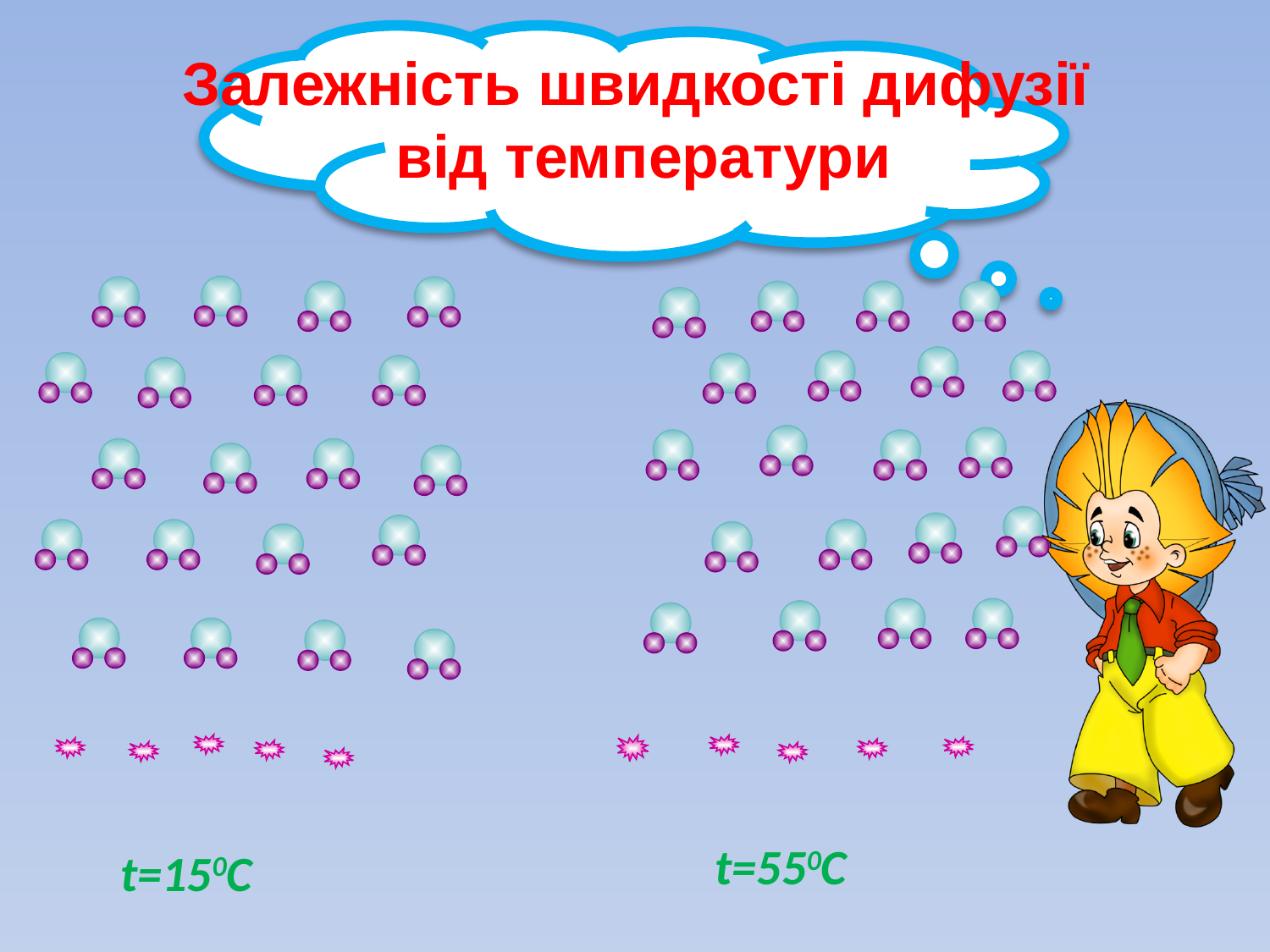

# Залежність швидкості дифузії від температури

t=550C
t=150C